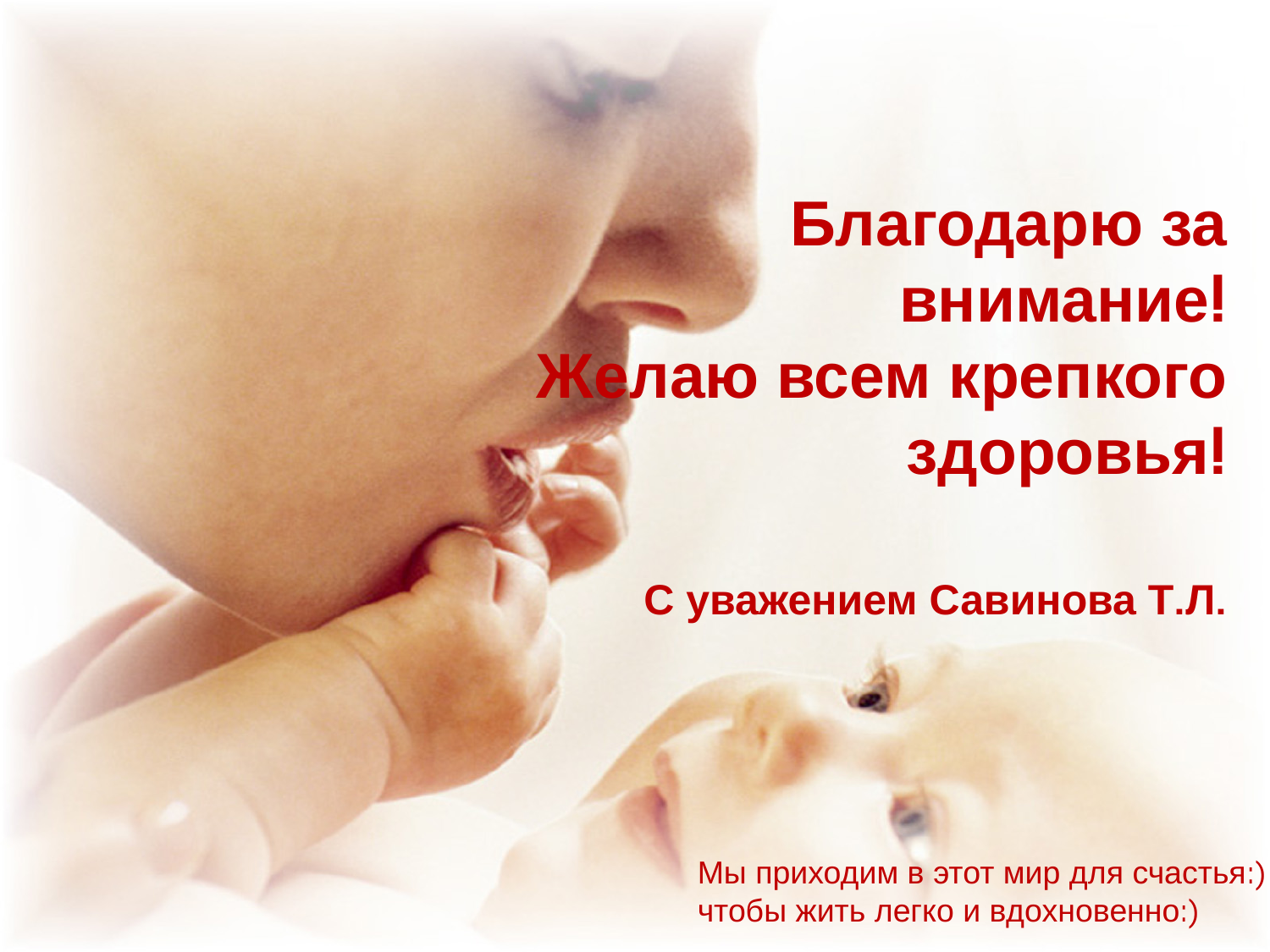

Благодарю за внимание!
Желаю всем крепкого здоровья!

С уважением Савинова Т.Л.
Мы приходим в этот мир для счастья:)
чтобы жить легко и вдохновенно:)